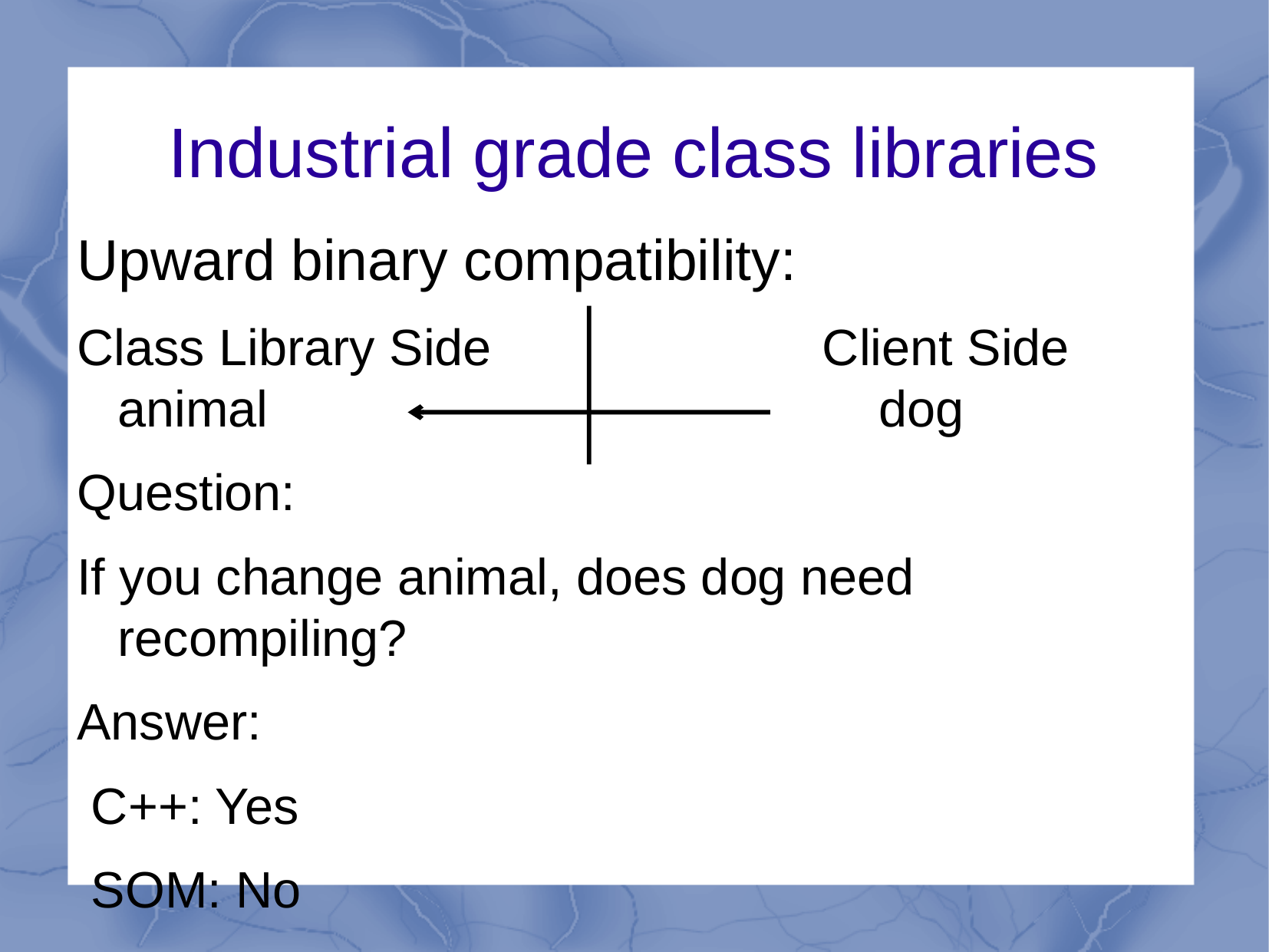

Industrial grade class libraries
Upward binary compatibility:
Class Library Side 			 Client Side 	 animal 					     dog
Question:
If you change animal, does dog need recompiling?
Answer:
 C++: Yes
 SOM: No